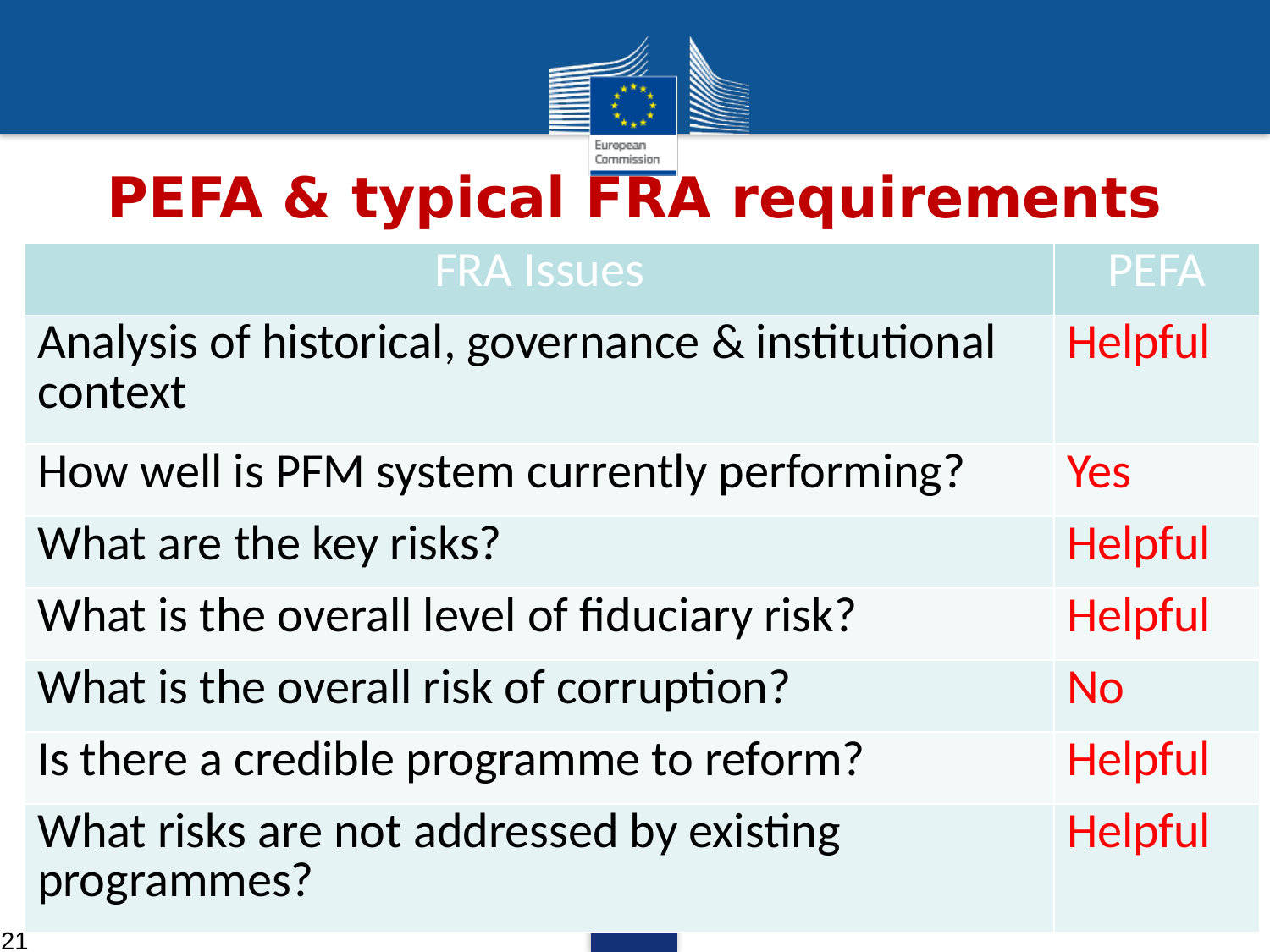

# PEFA & typical FRA requirements
| FRA Issues | PEFA |
| --- | --- |
| Analysis of historical, governance & institutional context | Helpful |
| How well is PFM system currently performing? | Yes |
| What are the key risks? | Helpful |
| What is the overall level of fiduciary risk? | Helpful |
| What is the overall risk of corruption? | No |
| Is there a credible programme to reform? | Helpful |
| What risks are not addressed by existing programmes? | Helpful |
21